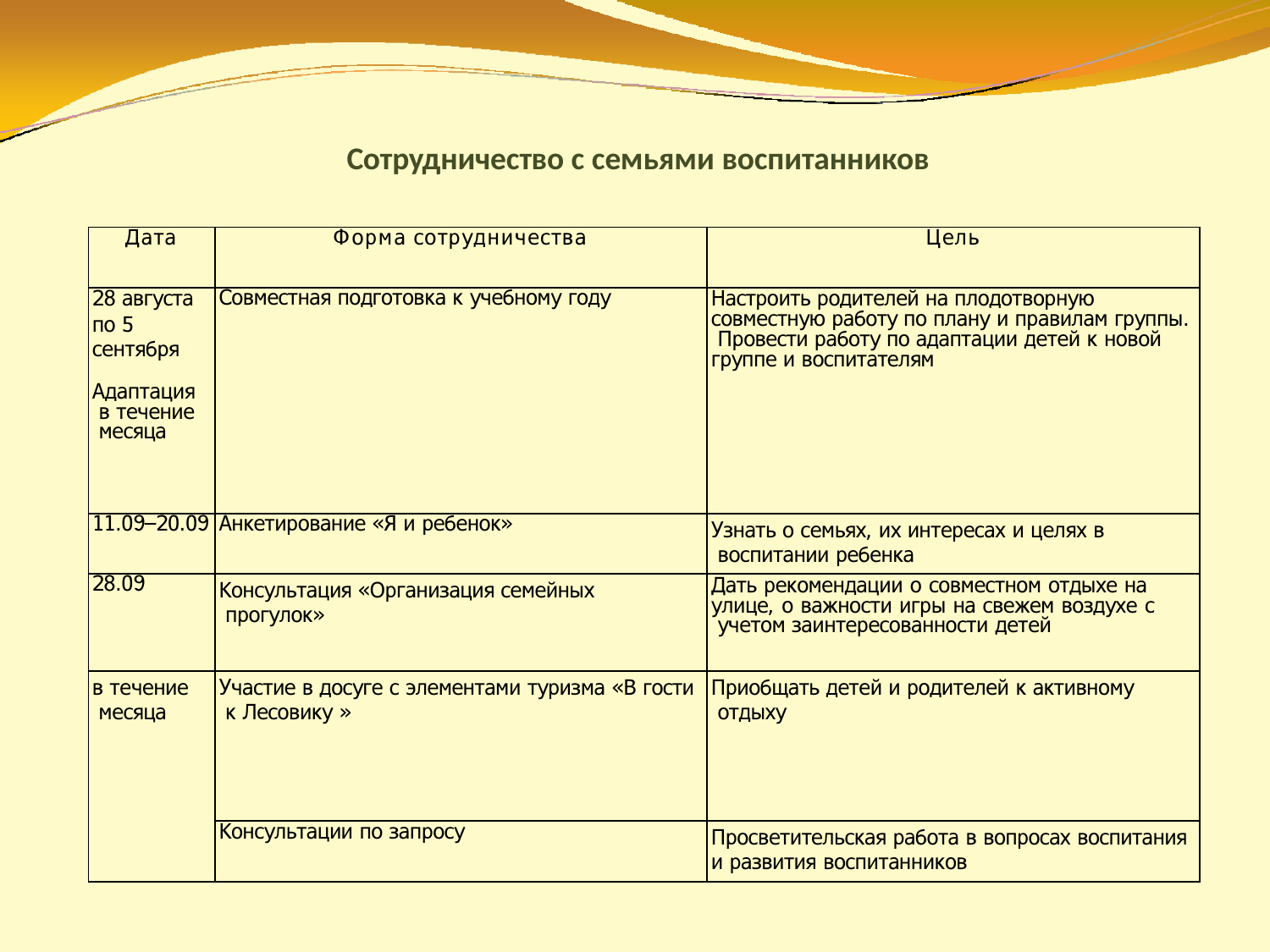

Сотрудничество с семьями воспитанников
| Дата | Форма сотрудничества | Цель |
| --- | --- | --- |
| 28 августа по 5 сентября Адаптация в течение месяца | Совместная подготовка к учебному году | Настроить родителей на плодотворную совместную работу по плану и правилам группы. Провести работу по адаптации детей к новой группе и воспитателям |
| 11.09–20.09 | Анкетирование «Я и ребенок» | Узнать о семьях, их интересах и целях в воспитании ребенка |
| 28.09 | Консультация «Организация семейных прогулок» | Дать рекомендации о совместном отдыхе на улице, о важности игры на свежем воздухе с учетом заинтересованности детей |
| в течение месяца | Участие в досуге с элементами туризма «В гости к Лесовику » | Приобщать детей и родителей к активному отдыху |
|  | Консультации по запросу | Просветительская работа в вопросах воспитания и развития воспитанников |